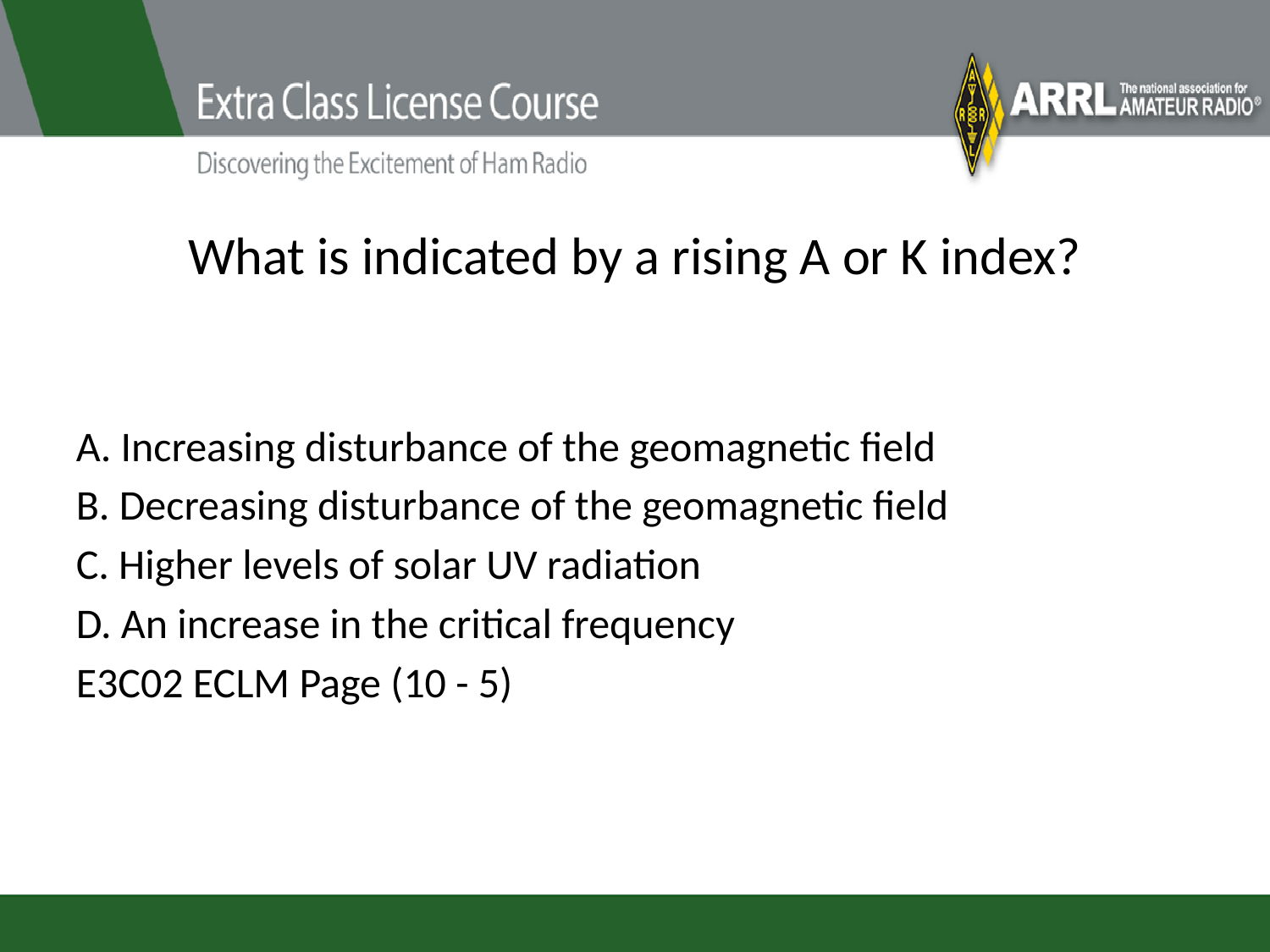

# What is indicated by a rising A or K index?
A. Increasing disturbance of the geomagnetic field
B. Decreasing disturbance of the geomagnetic field
C. Higher levels of solar UV radiation
D. An increase in the critical frequency
E3C02 ECLM Page (10 - 5)